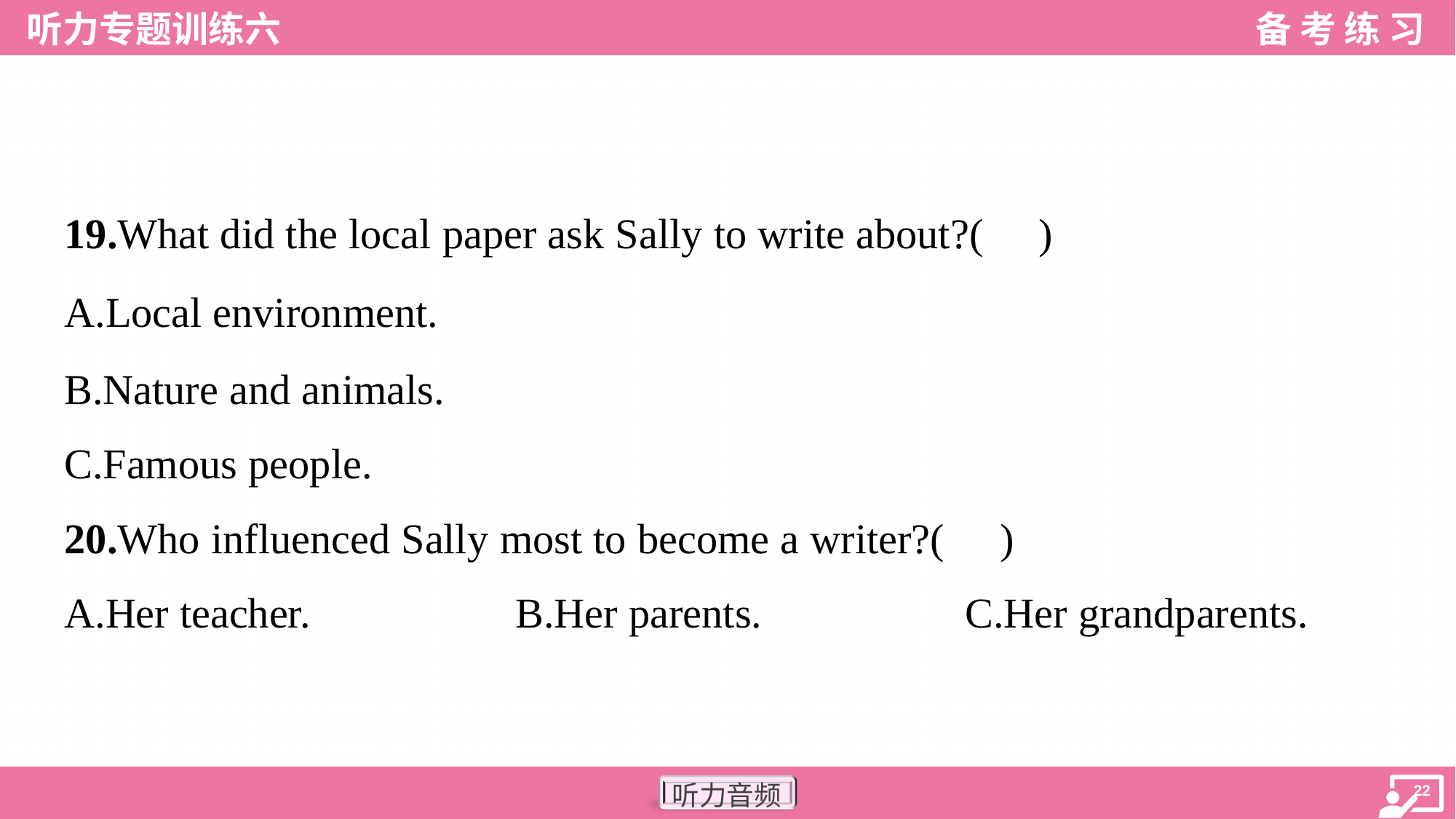

19.What did the local paper ask Sally to write about?(     )
A.Local environment.
B.Nature and animals.
C.Famous people.
20.Who influenced Sally most to become a writer?(     )
A.Her teacher.	B.Her parents.	C.Her grandparents.